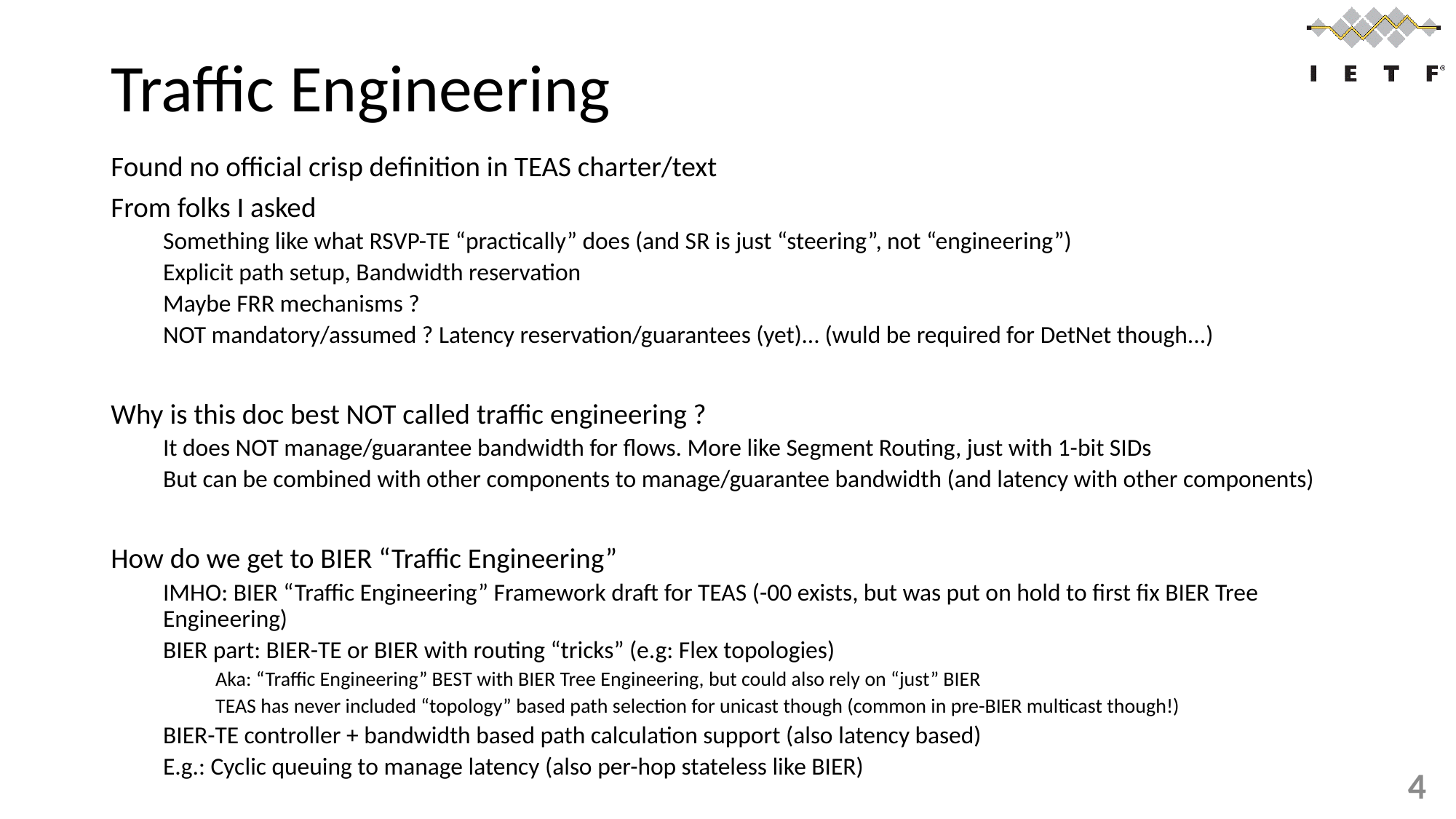

# Traffic Engineering
Found no official crisp definition in TEAS charter/text
From folks I asked
Something like what RSVP-TE “practically” does (and SR is just “steering”, not “engineering”)
Explicit path setup, Bandwidth reservation
Maybe FRR mechanisms ?
NOT mandatory/assumed ? Latency reservation/guarantees (yet)… (wuld be required for DetNet though...)

Why is this doc best NOT called traffic engineering ?
It does NOT manage/guarantee bandwidth for flows. More like Segment Routing, just with 1-bit SIDs
But can be combined with other components to manage/guarantee bandwidth (and latency with other components)

How do we get to BIER “Traffic Engineering”
IMHO: BIER “Traffic Engineering” Framework draft for TEAS (-00 exists, but was put on hold to first fix BIER Tree Engineering)
BIER part: BIER-TE or BIER with routing “tricks” (e.g: Flex topologies)
Aka: “Traffic Engineering” BEST with BIER Tree Engineering, but could also rely on “just” BIER
TEAS has never included “topology” based path selection for unicast though (common in pre-BIER multicast though!)
BIER-TE controller + bandwidth based path calculation support (also latency based)
E.g.: Cyclic queuing to manage latency (also per-hop stateless like BIER)
4